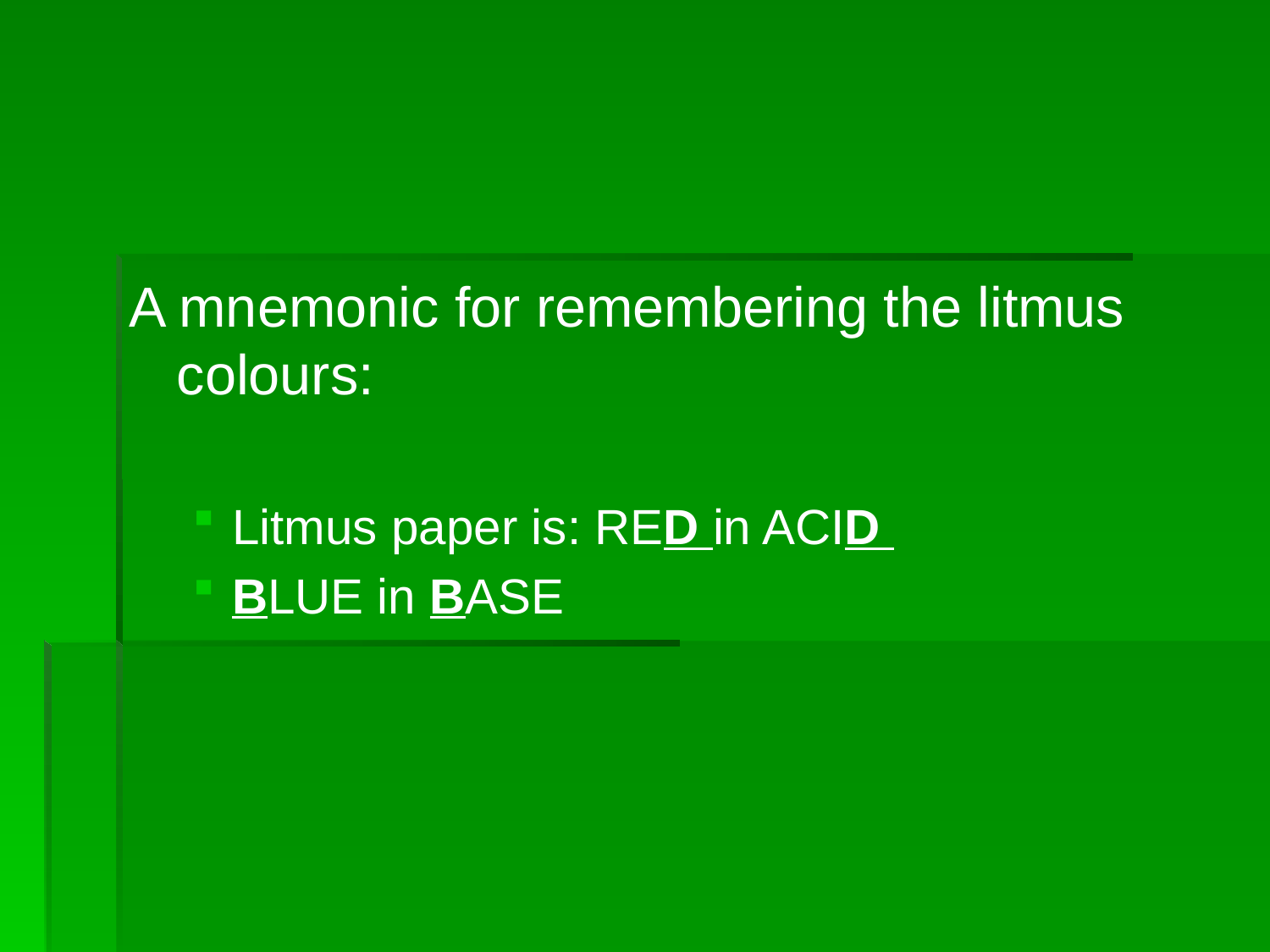

#
A mnemonic for remembering the litmus colours:

Litmus paper is: RED in ACID
BLUE in BASE